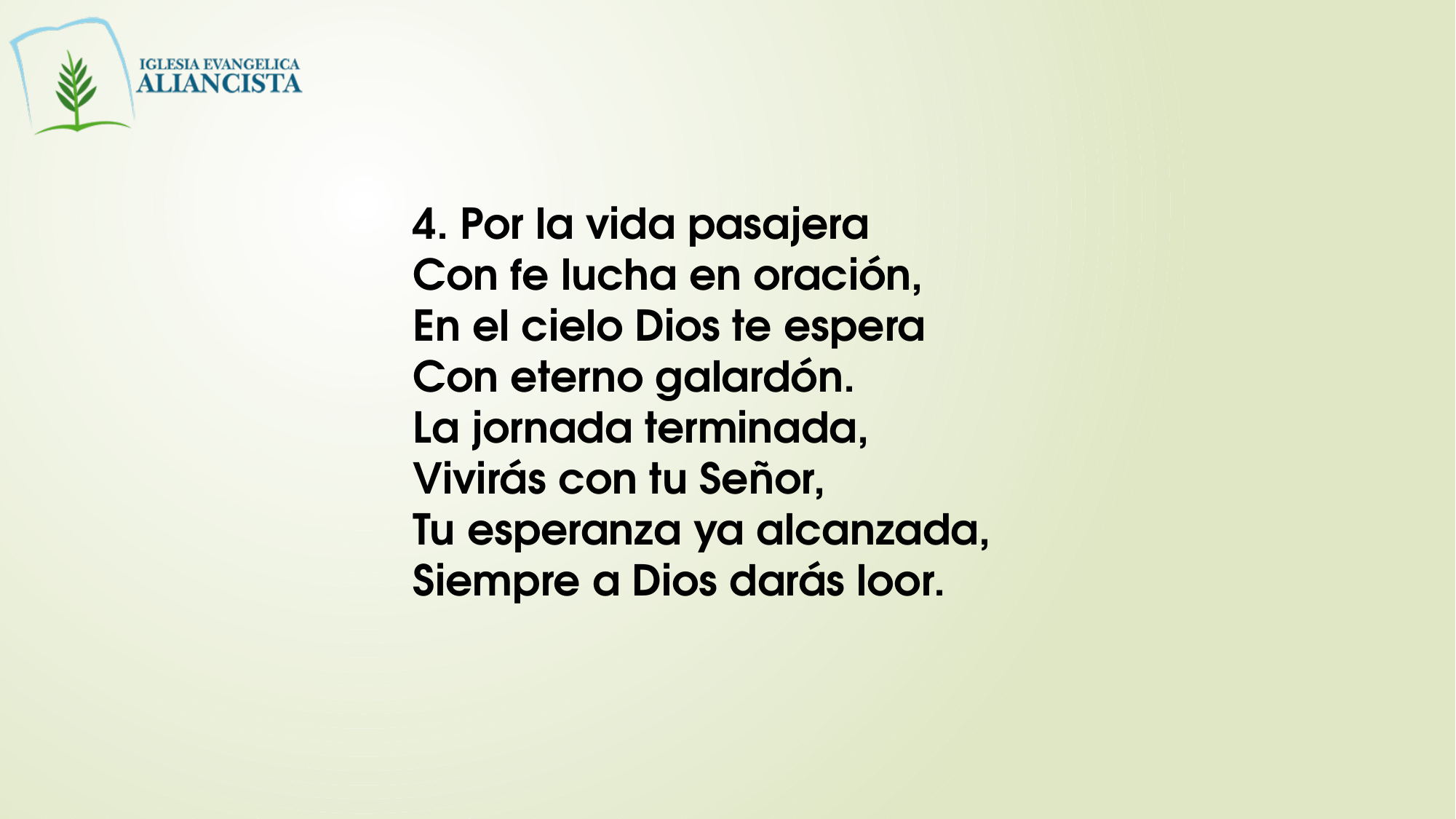

4. Por la vida pasajera
Con fe lucha en oración,
En el cielo Dios te espera
Con eterno galardón.
La jornada terminada,
Vivirás con tu Señor,
Tu esperanza ya alcanzada,
Siempre a Dios darás loor.